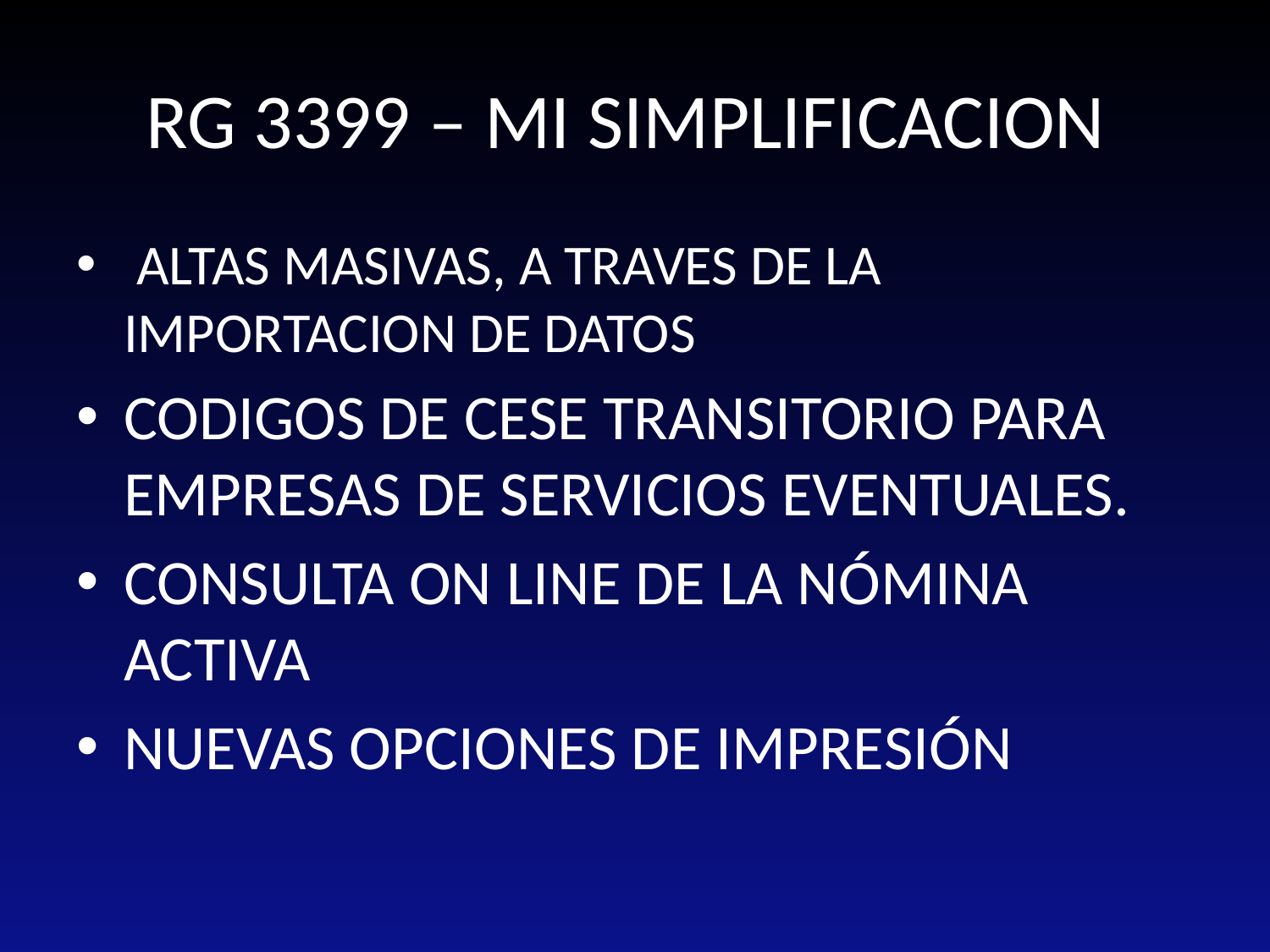

# RG 3399 – MI SIMPLIFICACION
 ALTAS MASIVAS, A TRAVES DE LA IMPORTACION DE DATOS
CODIGOS DE CESE TRANSITORIO PARA EMPRESAS DE SERVICIOS EVENTUALES.
CONSULTA ON LINE DE LA NÓMINA ACTIVA
NUEVAS OPCIONES DE IMPRESIÓN